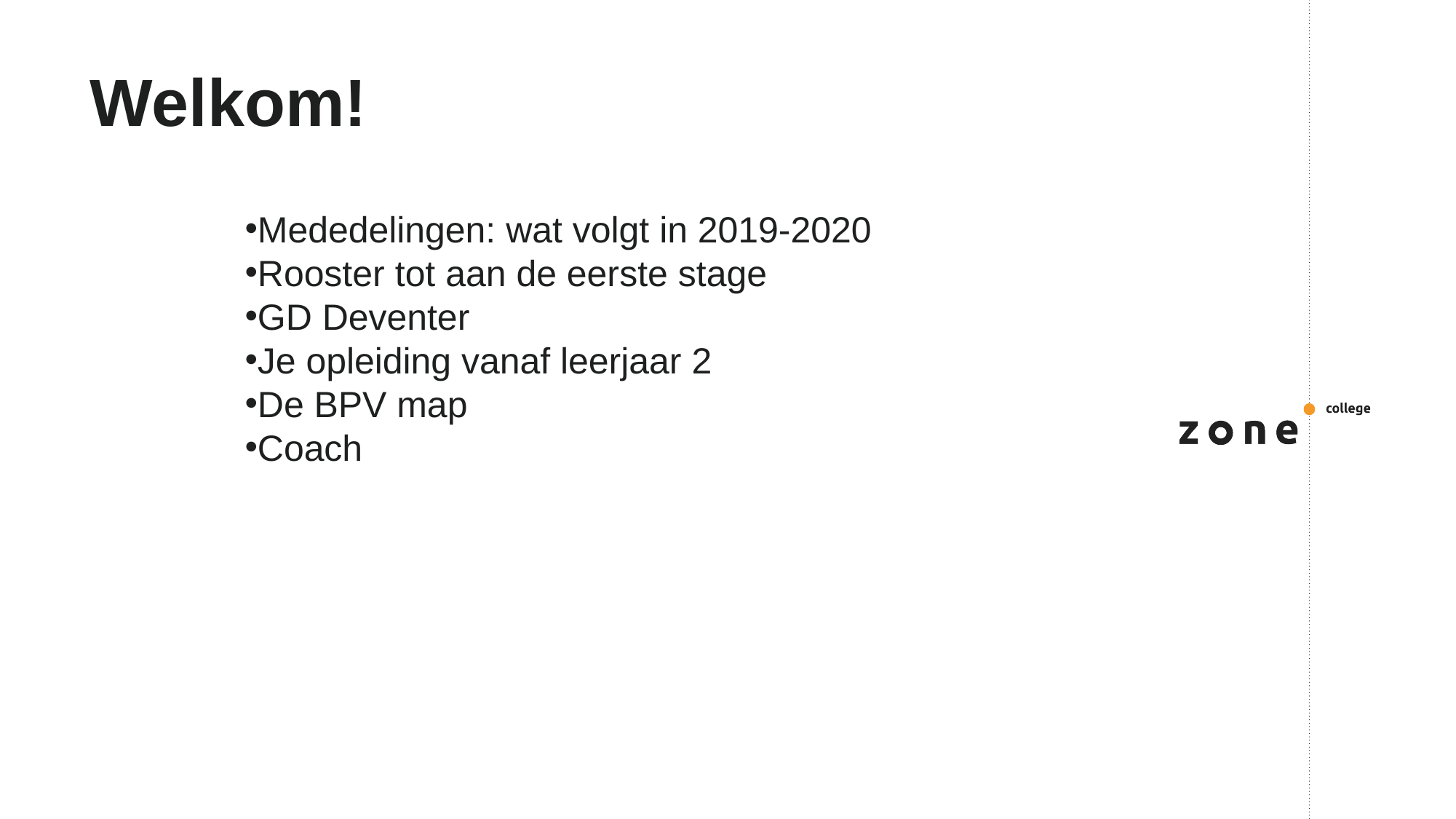

# Welkom!
Mededelingen: wat volgt in 2019-2020
Rooster tot aan de eerste stage
GD Deventer
Je opleiding vanaf leerjaar 2
De BPV map
Coach